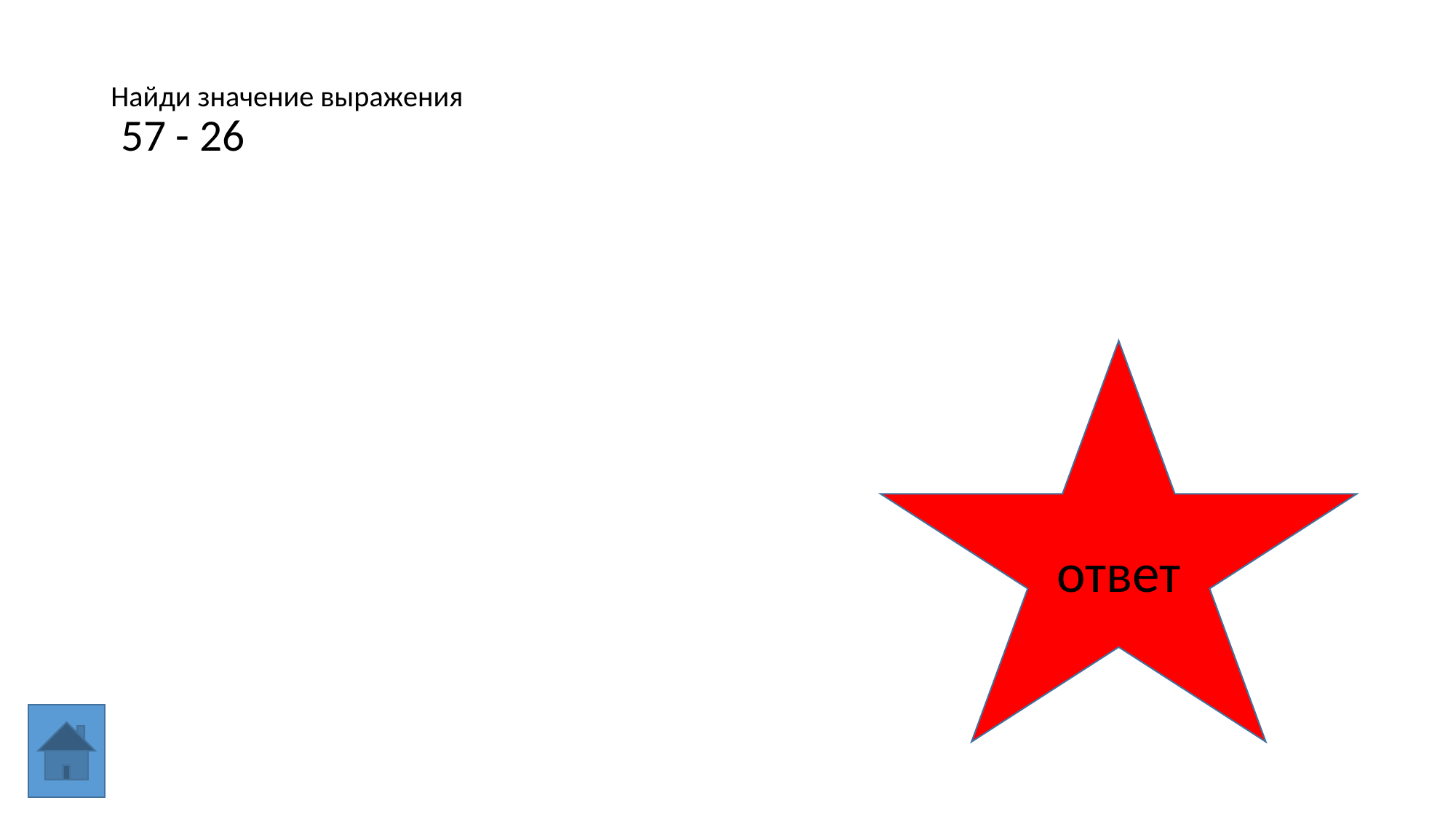

# Найди значение выражения 57 - 26
ответ